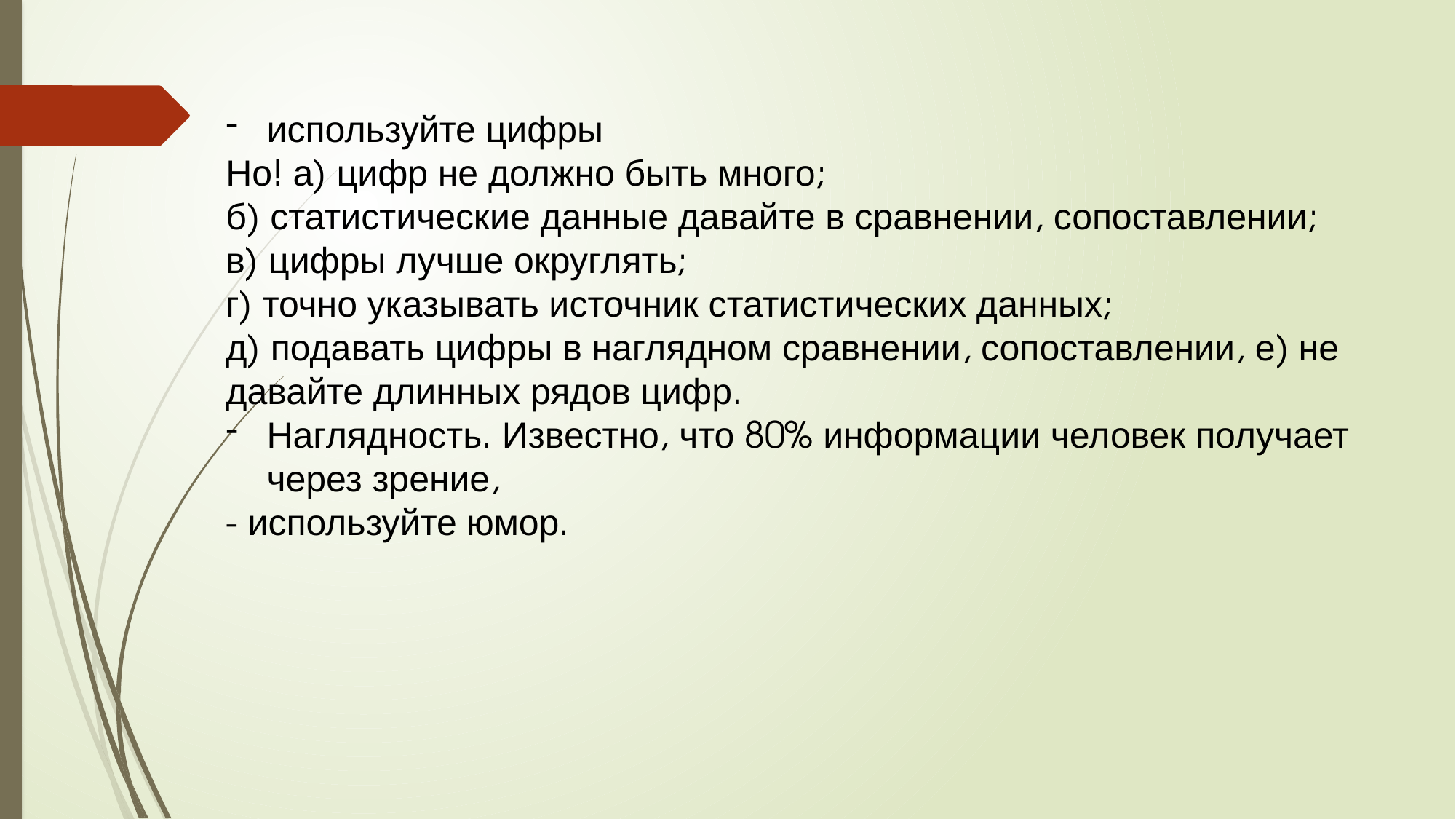

используйте цифры
Но! а) цифр не должно быть много;
б) статистические данные давайте в сравнении, сопоставлении;
в) цифры лучше округлять;
г) точно указывать источник статистических данных;
д) подавать цифры в наглядном сравнении, сопоставлении, е) не давайте длинных рядов цифр.
Наглядность. Известно, что 80% информации человек получает через зрение,
- используйте юмор.